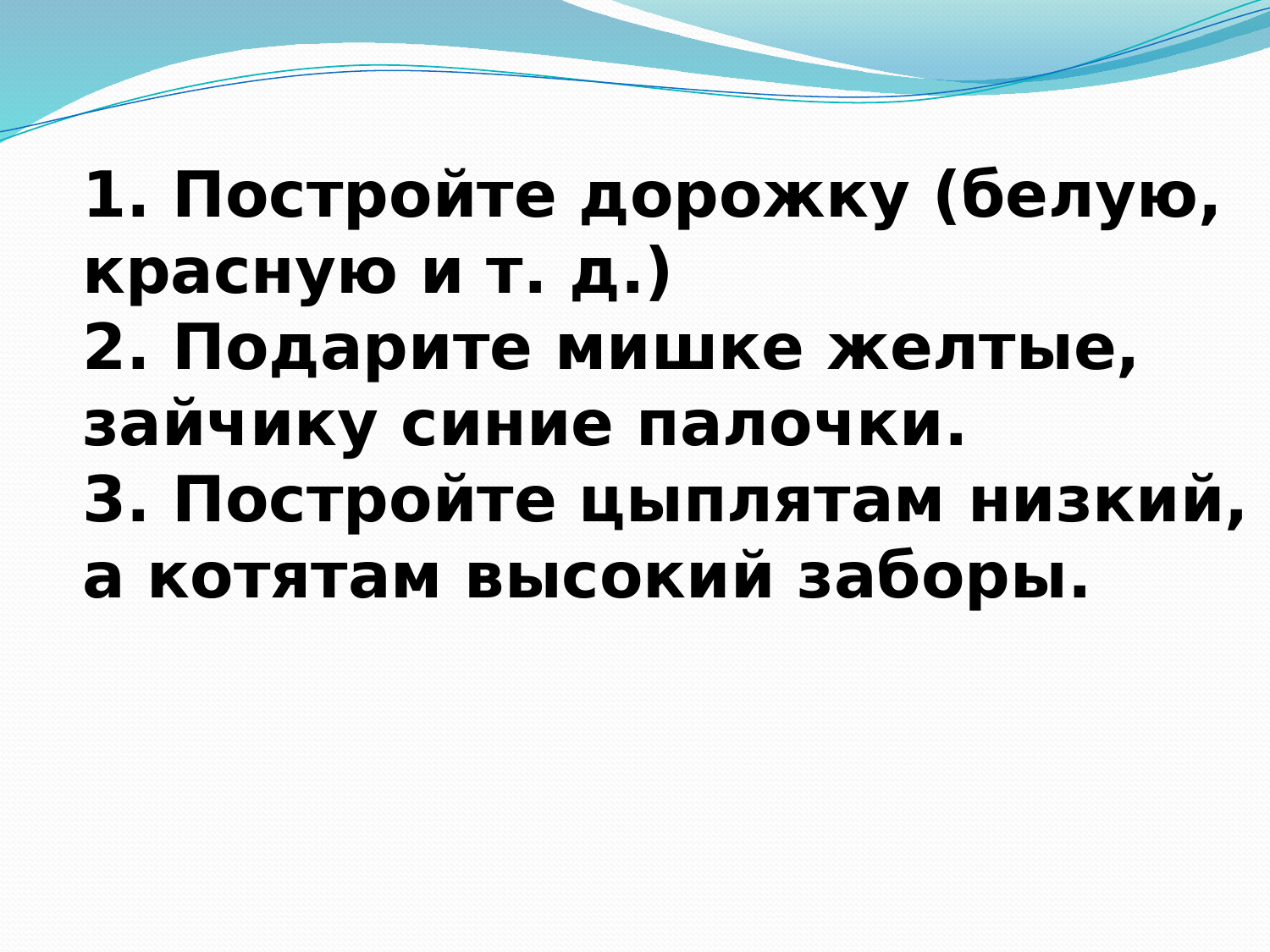

1. Постройте дорожку (белую, красную и т. д.) 
2. Подарите мишке желтые, зайчику синие палочки. 
3. Постройте цыплятам низкий, а котятам высокий заборы.